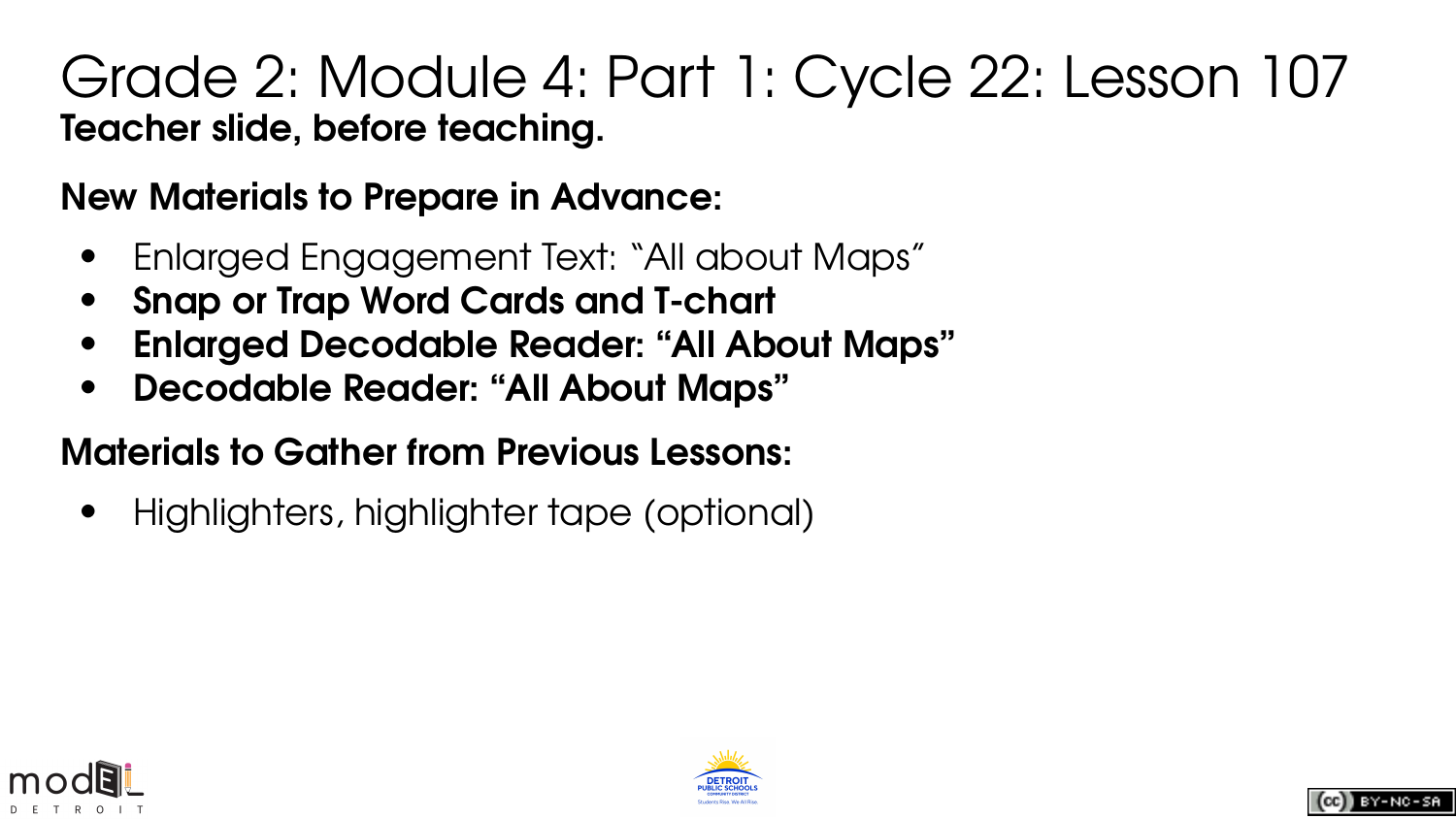

# Grade 2: Module 4: Part 1: Cycle 22: Lesson 107
Teacher slide, before teaching.
New Materials to Prepare in Advance:
Enlarged Engagement Text: “All about Maps”
Snap or Trap Word Cards and T-chart
Enlarged Decodable Reader: “All About Maps”
Decodable Reader: “All About Maps”
Materials to Gather from Previous Lessons:
Highlighters, highlighter tape (optional)